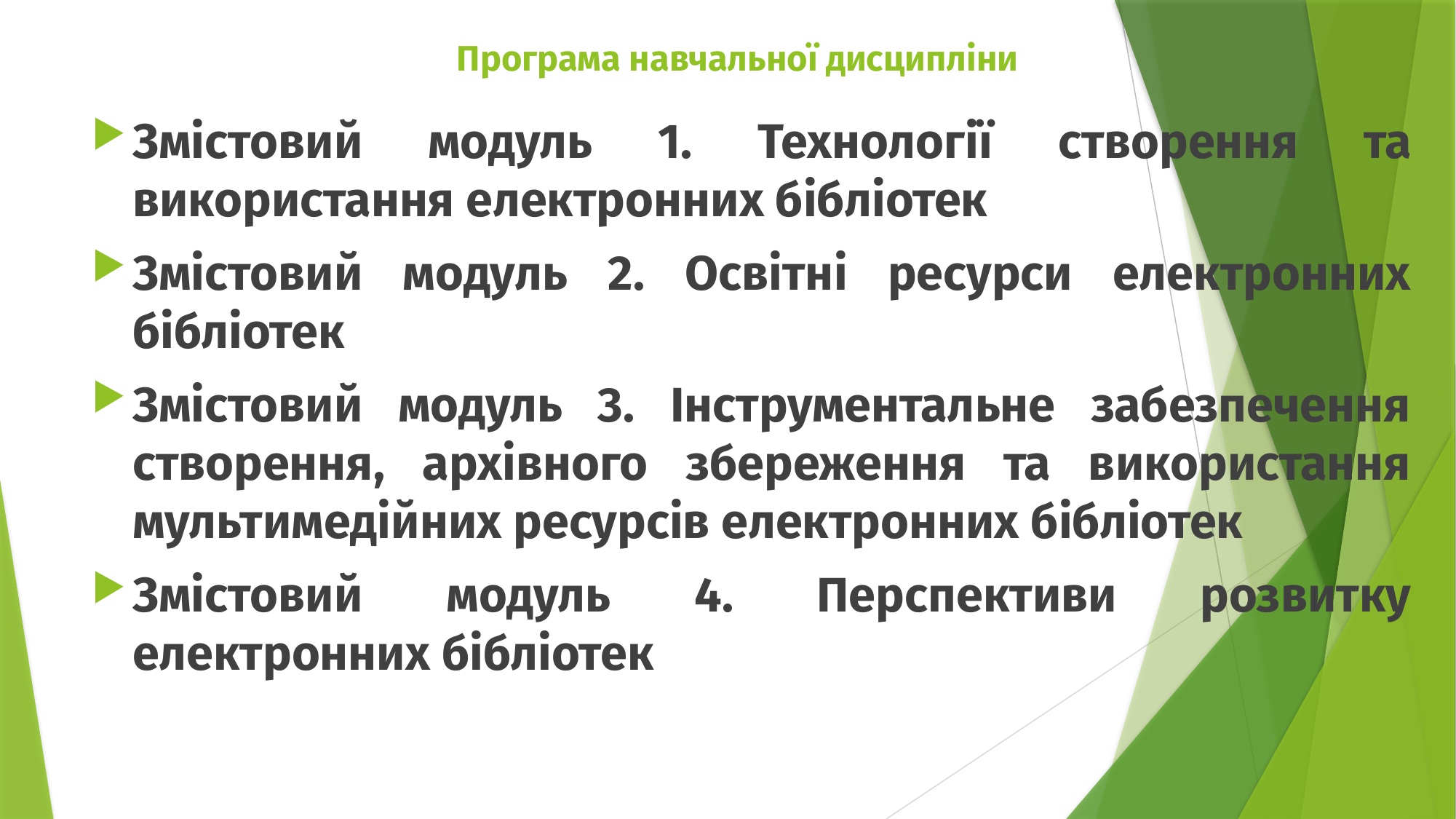

# Програма навчальної дисципліни
Змістовий модуль 1. Технології створення та використання електронних бібліотек
Змістовий модуль 2. Освітні ресурси електронних бібліотек
Змістовий модуль 3. Інструментальне забезпечення створення, архівного збереження та використання мультимедійних ресурсів електронних бібліотек
Змістовий модуль 4. Перспективи розвитку електронних бібліотек